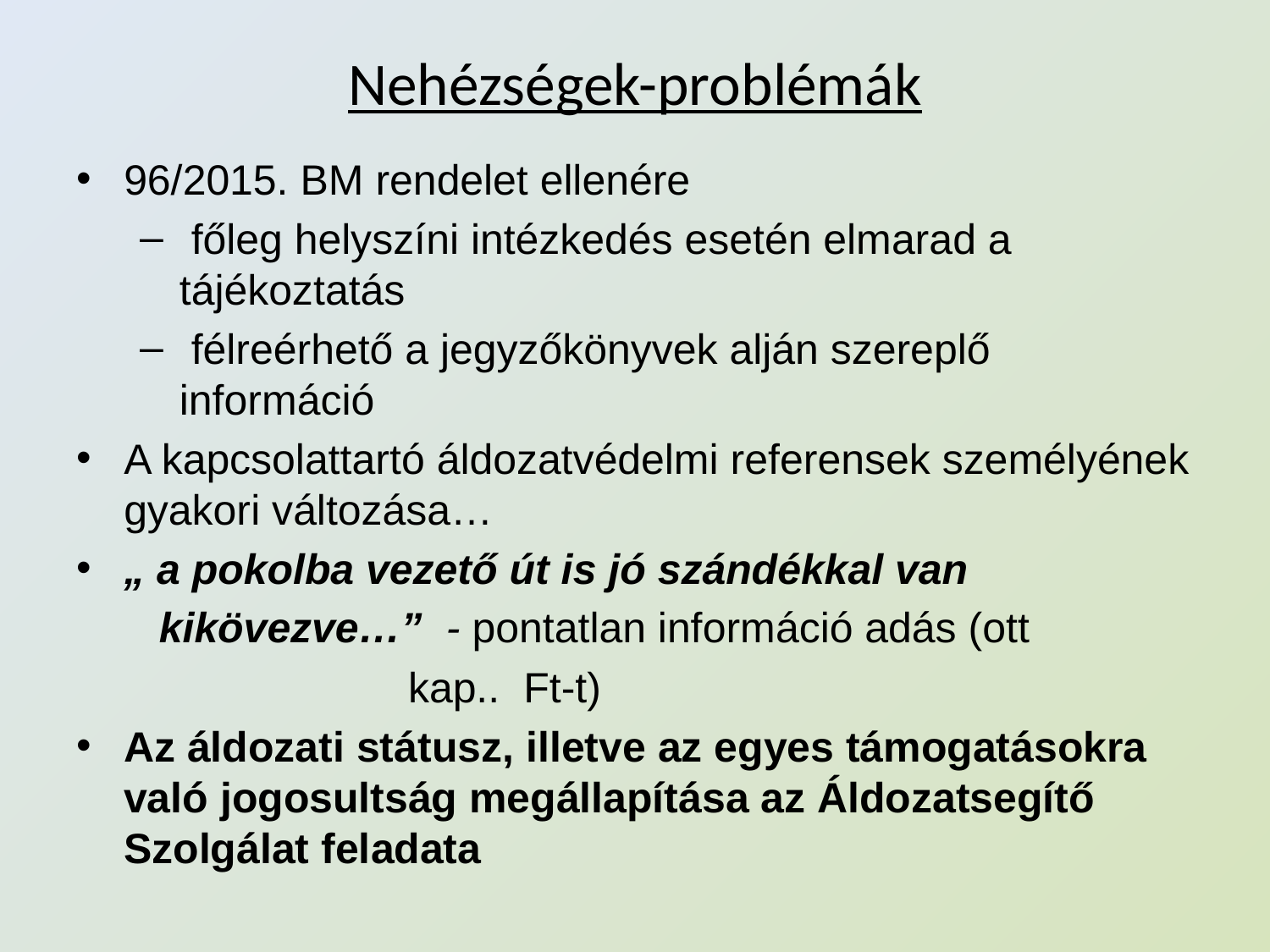

# Nehézségek-problémák
96/2015. BM rendelet ellenére
 főleg helyszíni intézkedés esetén elmarad a tájékoztatás
 félreérhető a jegyzőkönyvek alján szereplő információ
A kapcsolattartó áldozatvédelmi referensek személyének gyakori változása…
„ a pokolba vezető út is jó szándékkal van
       kikövezve…”  - pontatlan információ adás (ott
                            kap..  Ft-t)
Az áldozati státusz, illetve az egyes támogatásokra való jogosultság megállapítása az Áldozatsegítő Szolgálat feladata